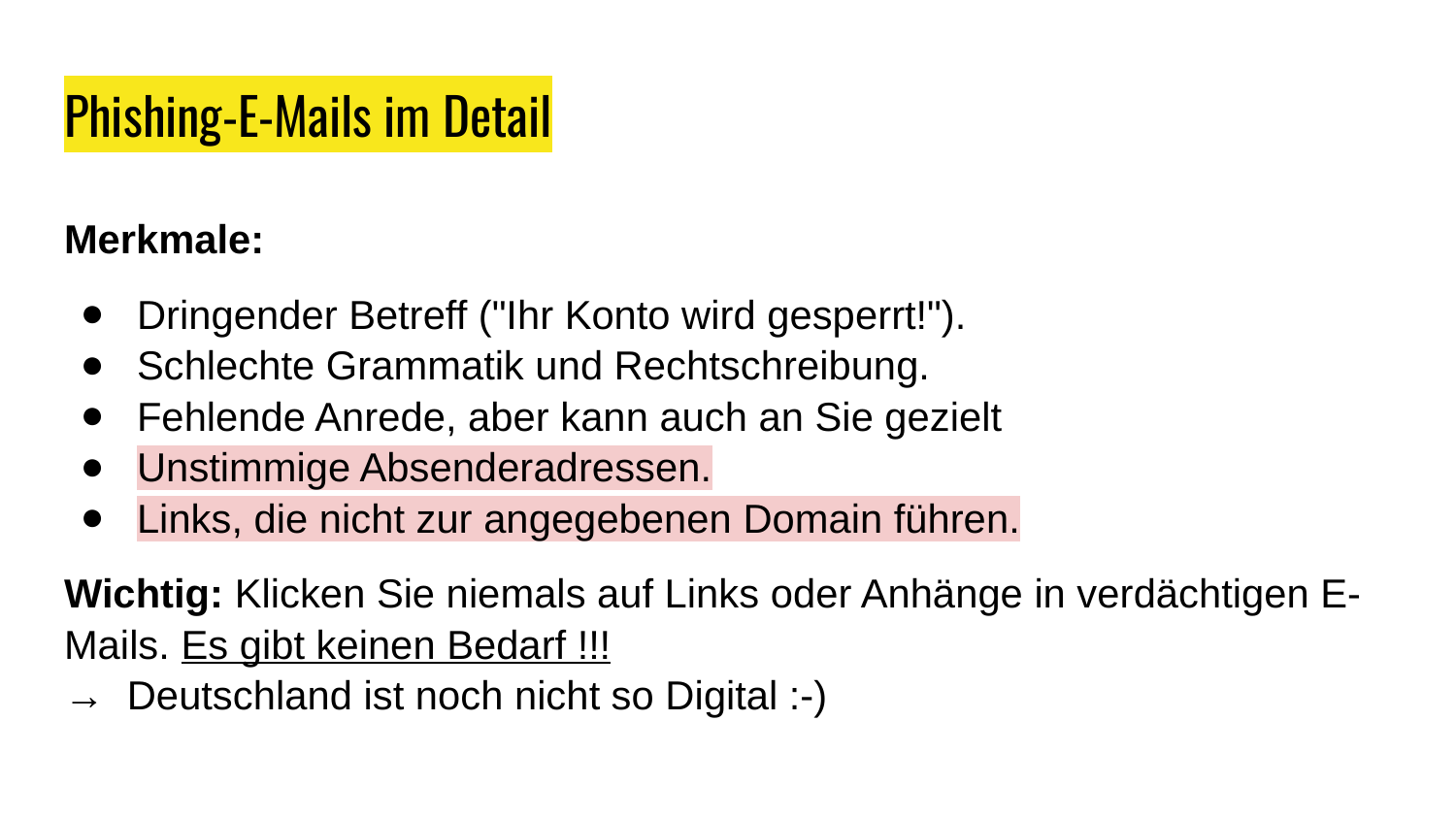

# Phishing-E-Mails im Detail
Merkmale:
Dringender Betreff ("Ihr Konto wird gesperrt!").
Schlechte Grammatik und Rechtschreibung.
Fehlende Anrede, aber kann auch an Sie gezielt
Unstimmige Absenderadressen.
Links, die nicht zur angegebenen Domain führen.
Wichtig: Klicken Sie niemals auf Links oder Anhänge in verdächtigen E-Mails. Es gibt keinen Bedarf !!!
→  Deutschland ist noch nicht so Digital :-)